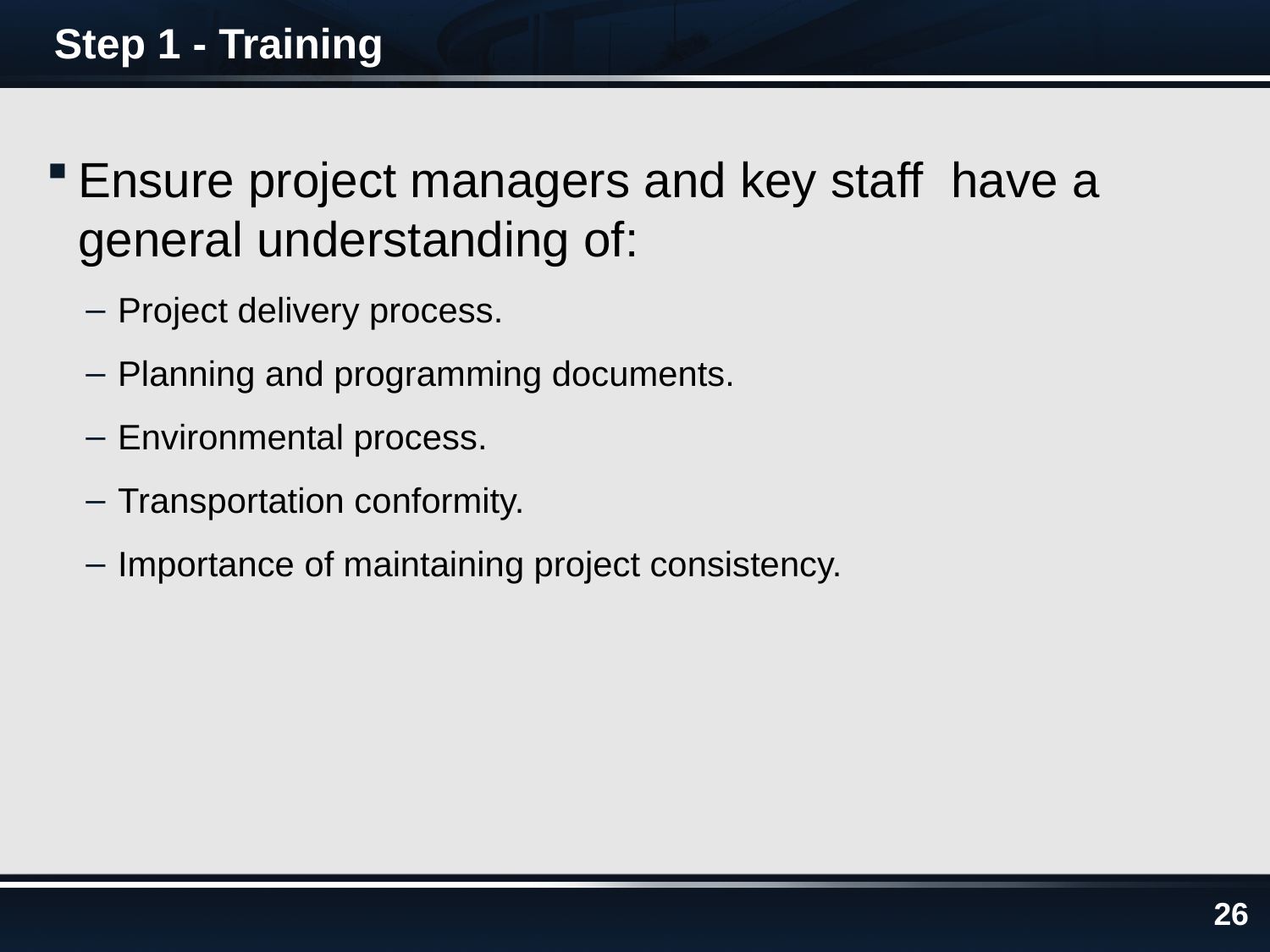

# Step 1 - Training
Ensure project managers and key staff  have a general understanding of:
Project delivery process.
Planning and programming documents.
Environmental process.
Transportation conformity.
Importance of maintaining project consistency.